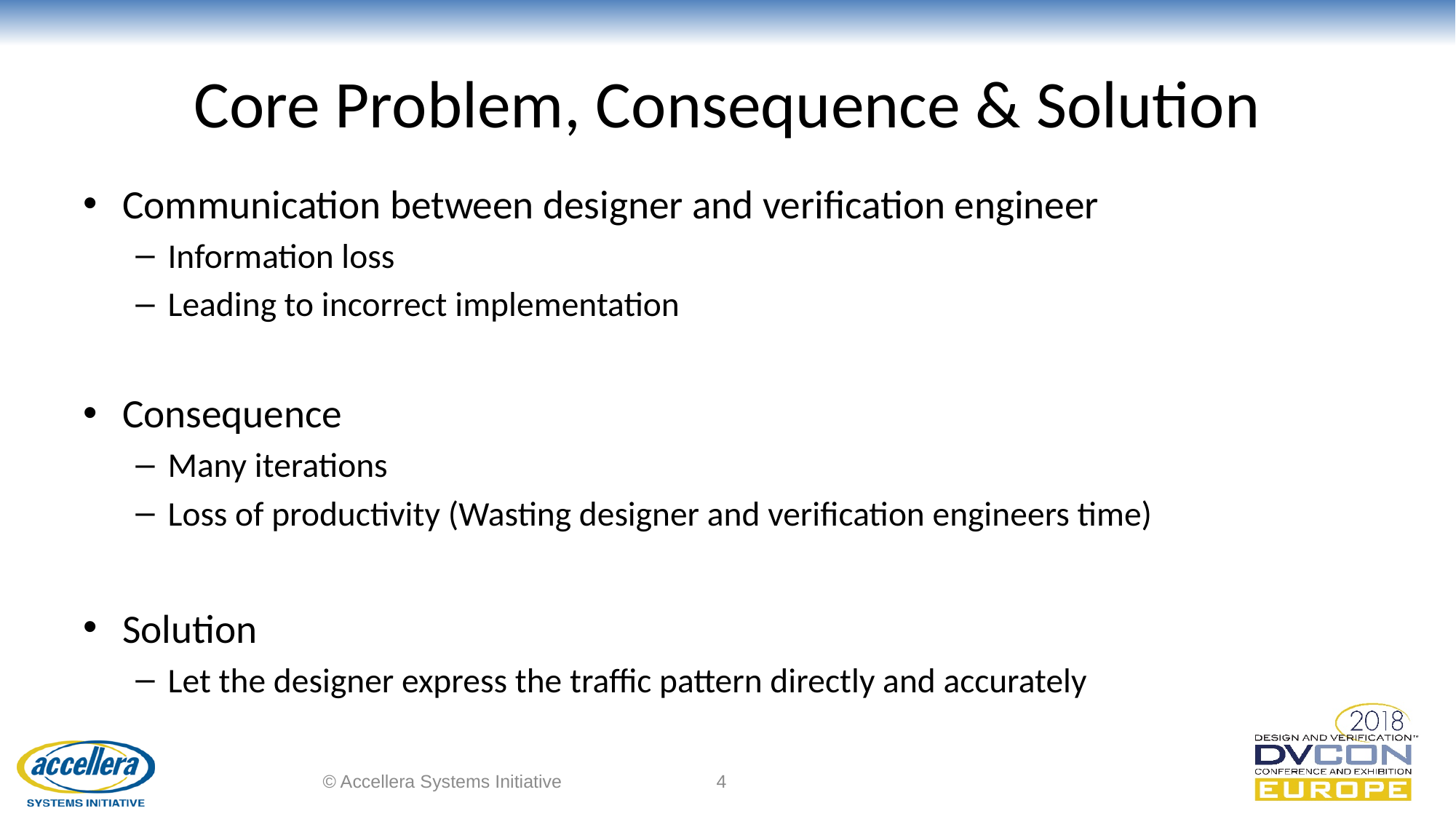

# Core Problem, Consequence & Solution
Communication between designer and verification engineer
Information loss
Leading to incorrect implementation

Consequence
Many iterations
Loss of productivity (Wasting designer and verification engineers time)

Solution
Let the designer express the traffic pattern directly and accurately

© Accellera Systems Initiative
4